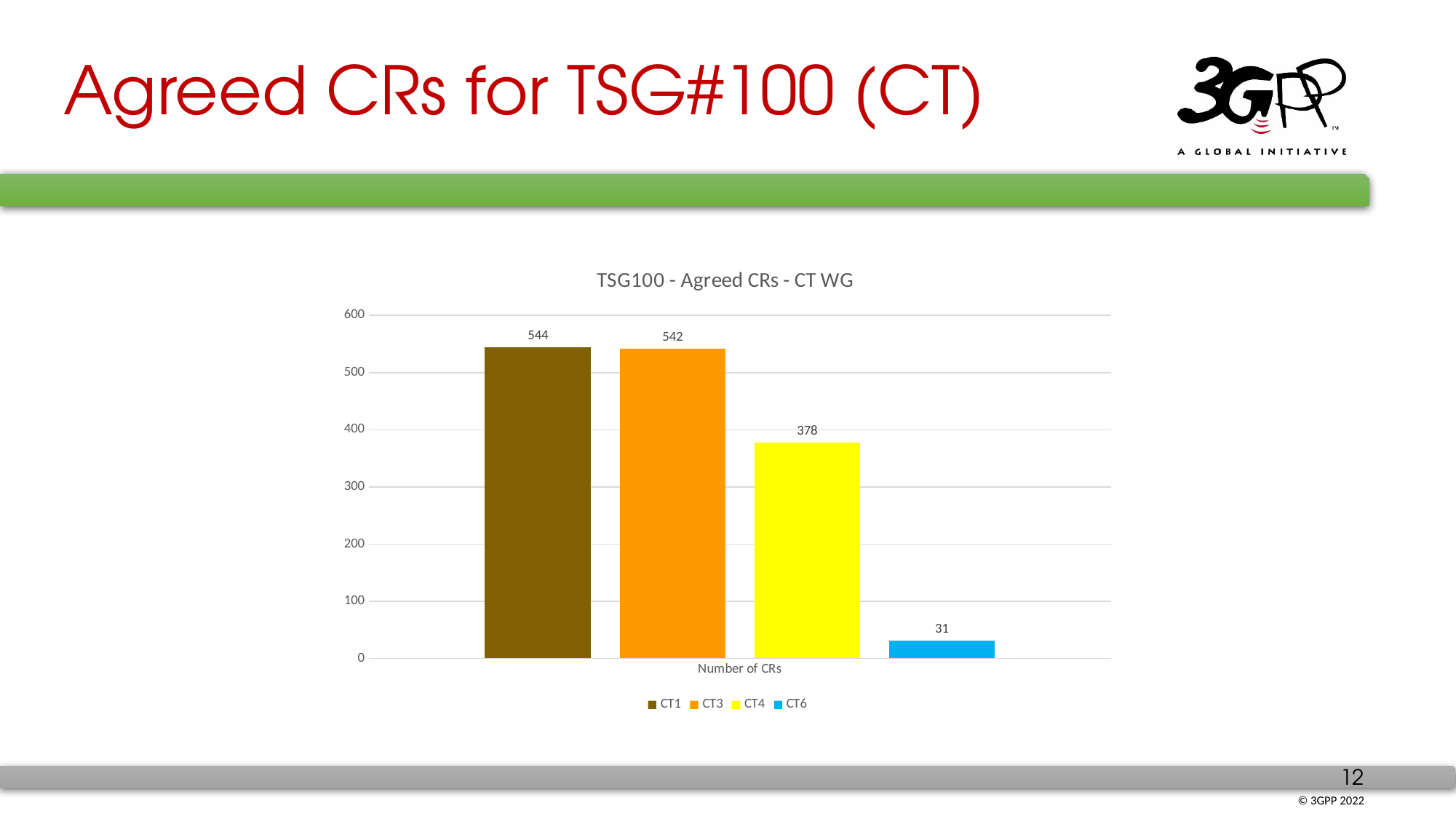

# Agreed CRs for TSG#100 (CT)

### Chart: TSG100 - Agreed CRs - CT WG

| Category | CT1 | CT3 | CT4 | CT6 |
|---|---|---|---|---|
| Number of CRs | 544.0 | 542.0 | 378.0 | 31.0 |